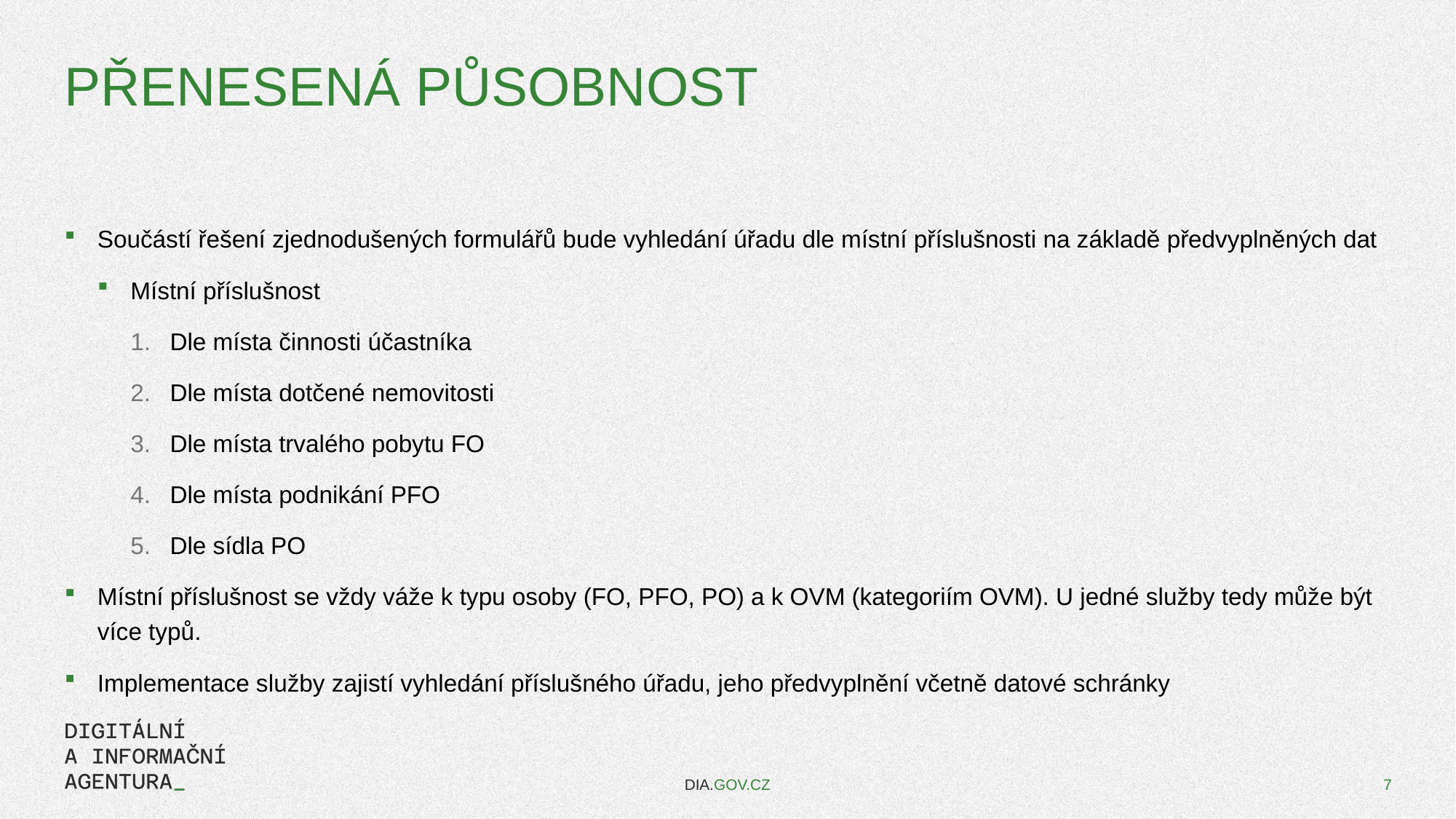

# Přenesená působnost
Součástí řešení zjednodušených formulářů bude vyhledání úřadu dle místní příslušnosti na základě předvyplněných dat
Místní příslušnost
Dle místa činnosti účastníka
Dle místa dotčené nemovitosti
Dle místa trvalého pobytu FO
Dle místa podnikání PFO
Dle sídla PO
Místní příslušnost se vždy váže k typu osoby (FO, PFO, PO) a k OVM (kategoriím OVM). U jedné služby tedy může být více typů.
Implementace služby zajistí vyhledání příslušného úřadu, jeho předvyplnění včetně datové schránky

DIA.GOV.CZ
7